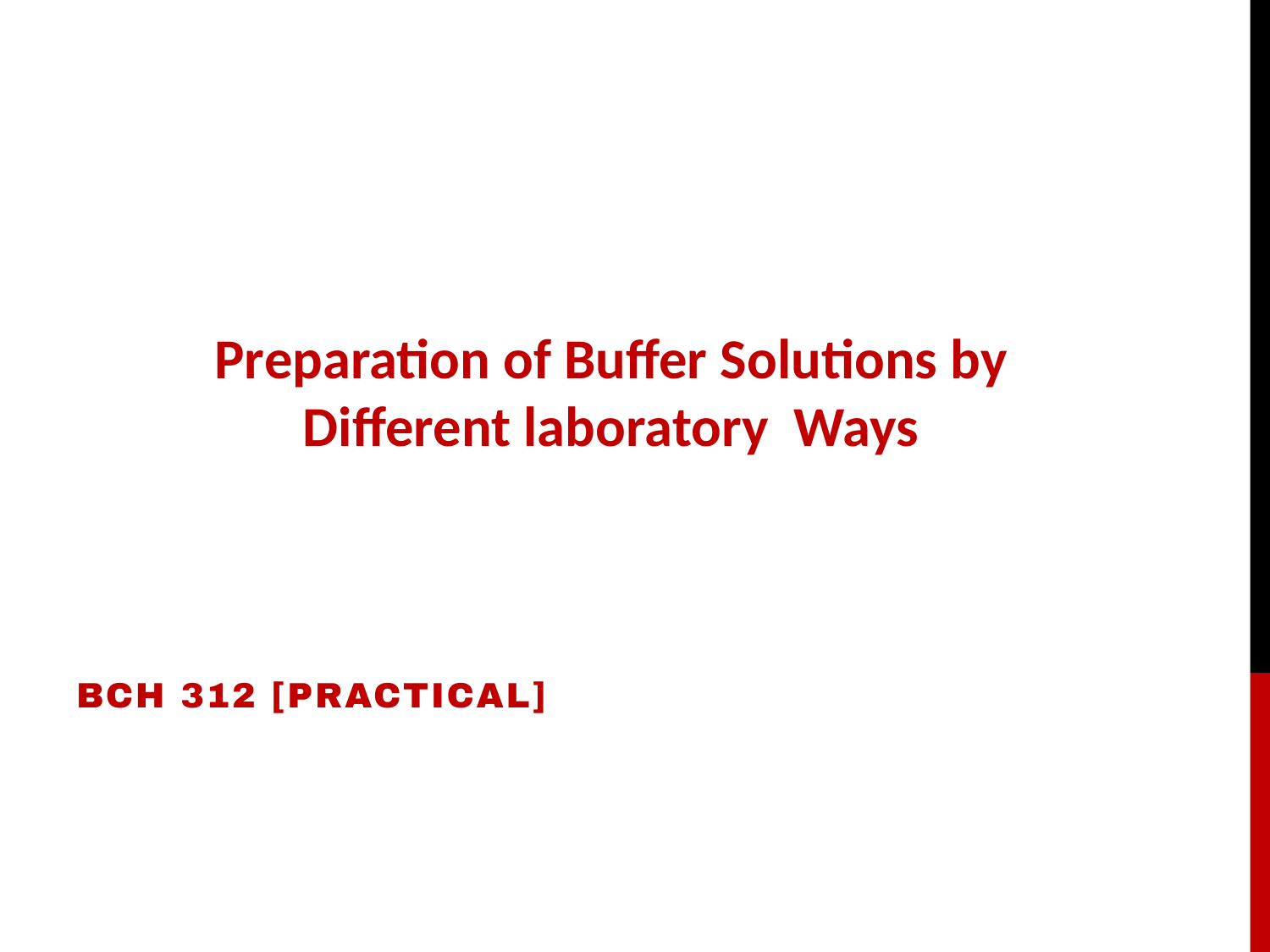

Preparation of Buffer Solutions by
Different laboratory  Ways
BCH 312 [PRACTICAL]